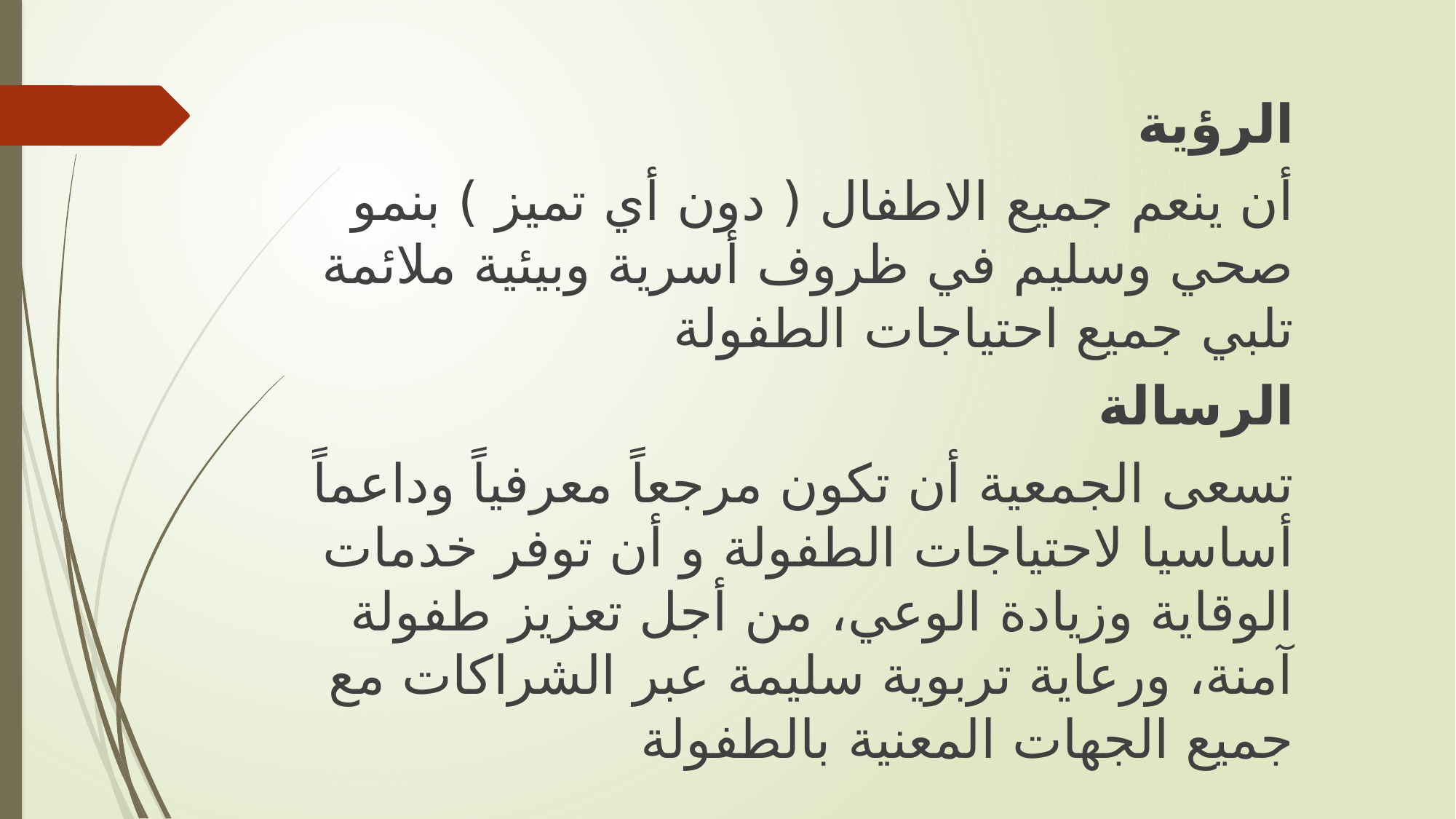

الرؤية
أن ينعم جميع الاطفال ( دون أي تميز ) بنمو صحي وسليم في ظروف أسرية وبيئية ملائمة تلبي جميع احتياجات الطفولة
الرسالة
تسعى الجمعية أن تكون مرجعاً معرفياً وداعماً أساسيا لاحتياجات الطفولة و أن توفر خدمات الوقاية وزيادة الوعي، من أجل تعزيز طفولة آمنة، ورعاية تربوية سليمة عبر الشراكات مع جميع الجهات المعنية بالطفولة